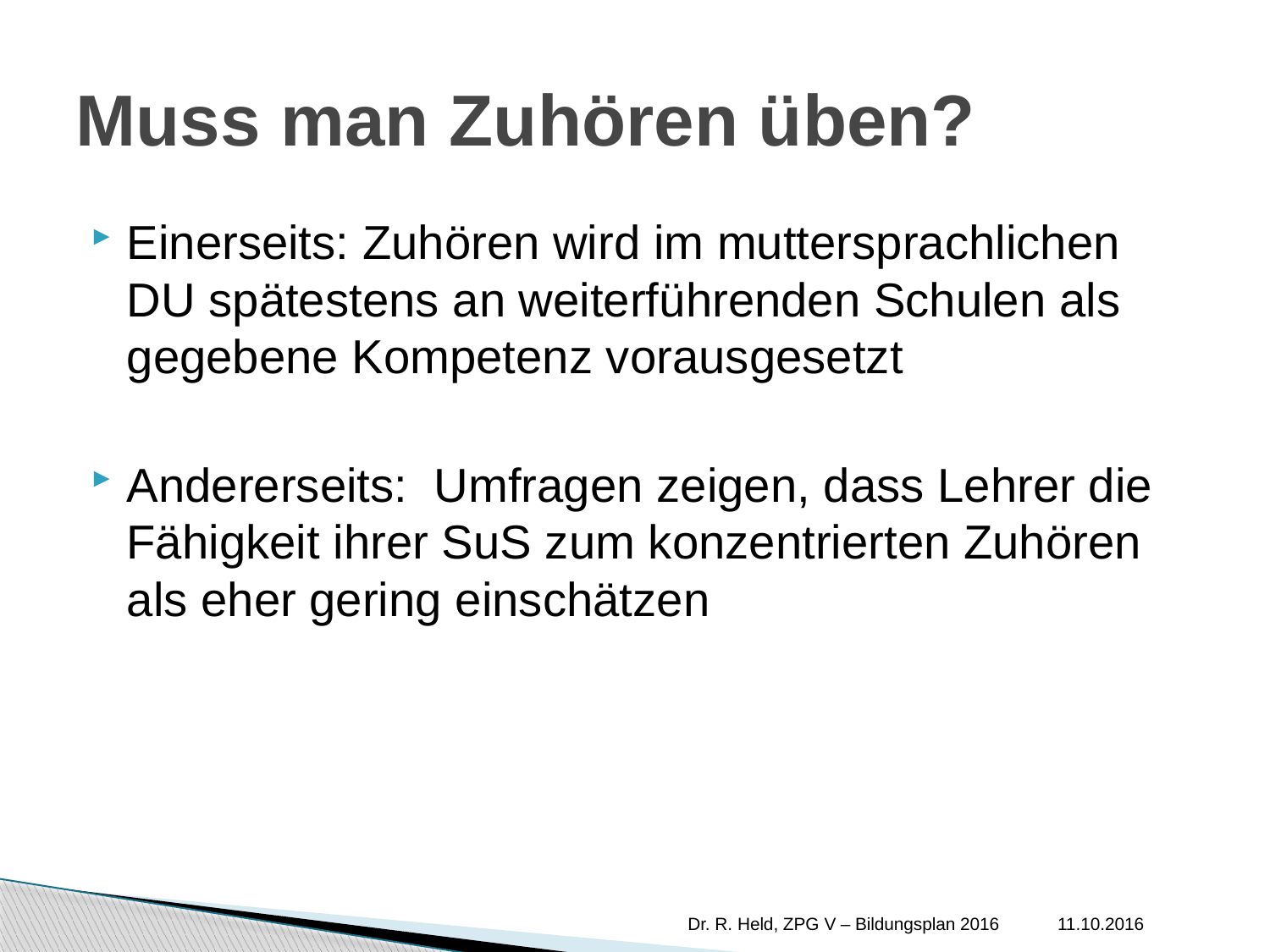

# Muss man Zuhören üben?
Einerseits: Zuhören wird im muttersprachlichen DU spätestens an weiterführenden Schulen als gegebene Kompetenz vorausgesetzt

Andererseits:  Umfragen zeigen, dass Lehrer die Fähigkeit ihrer SuS zum konzentrierten Zuhören als eher gering einschätzen
11.10.2016
Dr. R. Held, ZPG V – Bildungsplan 2016